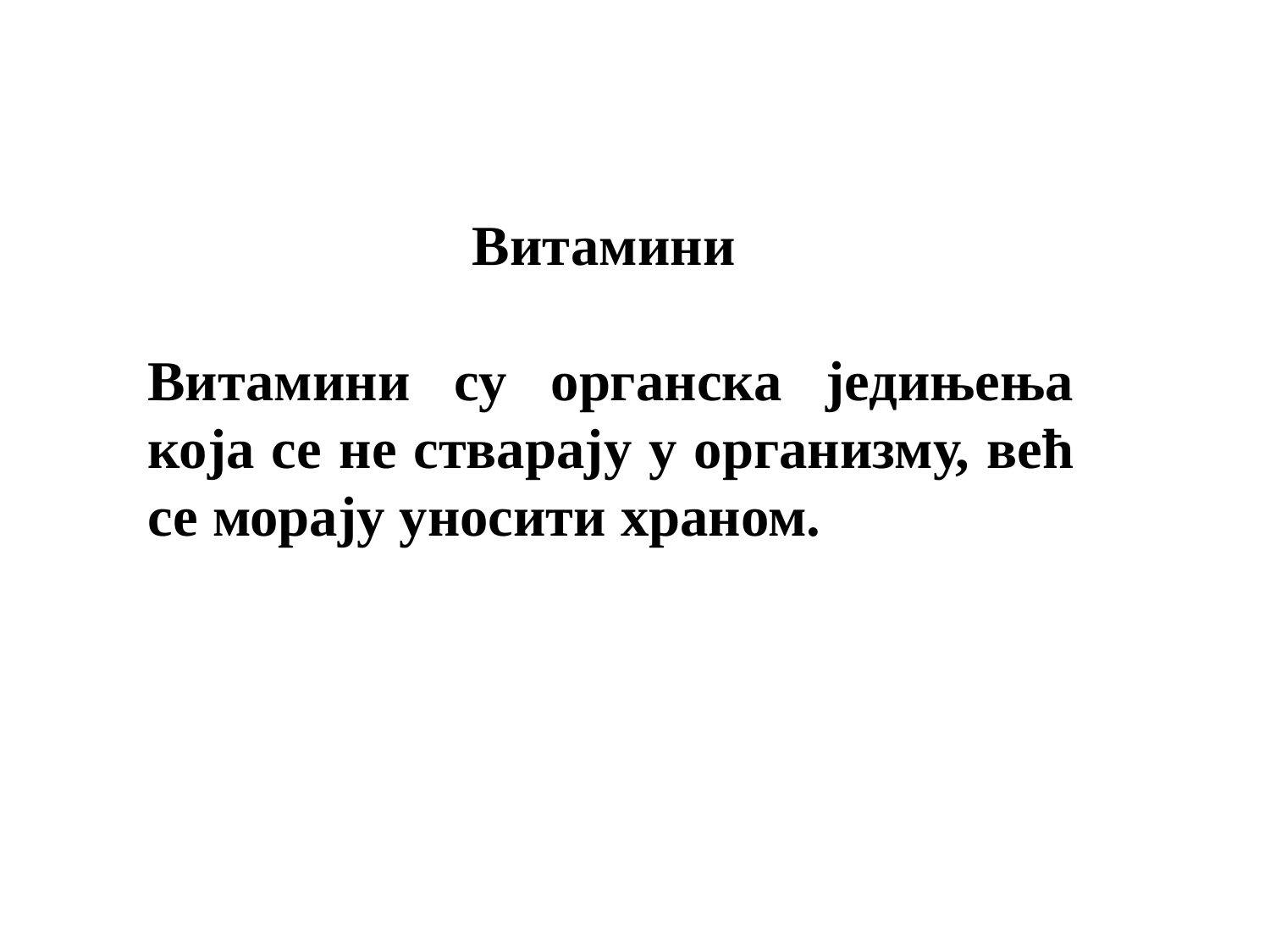

Витамини

Витамини су органска једињења која се не стварају у организму, већ се морају уносити храном.